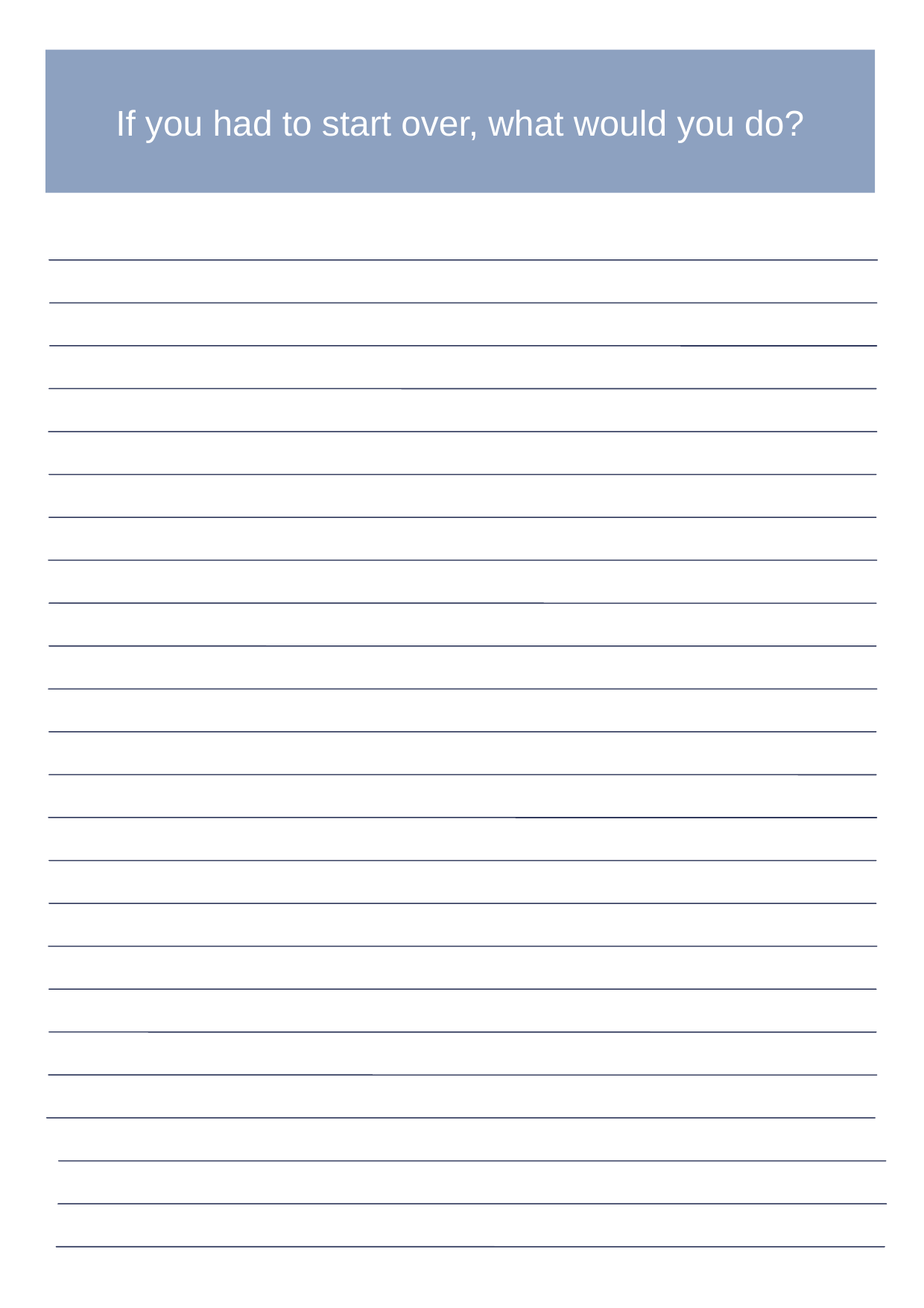

If you had to start over, what would you do?